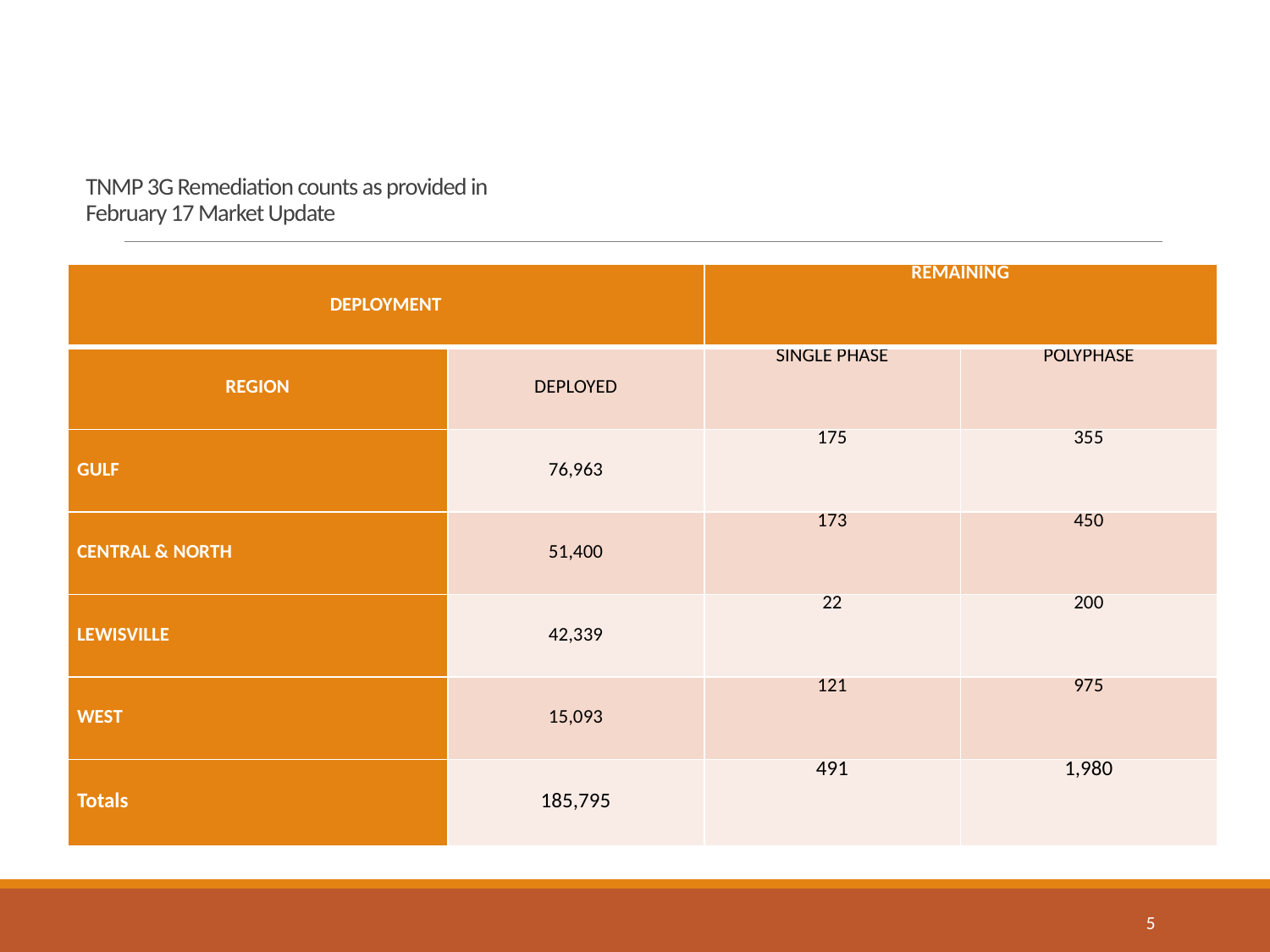

# TNMP 3G Remediation counts as provided in February 17 Market Update
| DEPLOYMENT |  | REMAINING |  |
| --- | --- | --- | --- |
| REGION | DEPLOYED | SINGLE PHASE | POLYPHASE |
| GULF | 76,963 | 175 | 355 |
| CENTRAL & NORTH | 51,400 | 173 | 450 |
| LEWISVILLE | 42,339 | 22 | 200 |
| WEST | 15,093 | 121 | 975 |
| Totals | 185,795 | 491 | 1,980 |

5